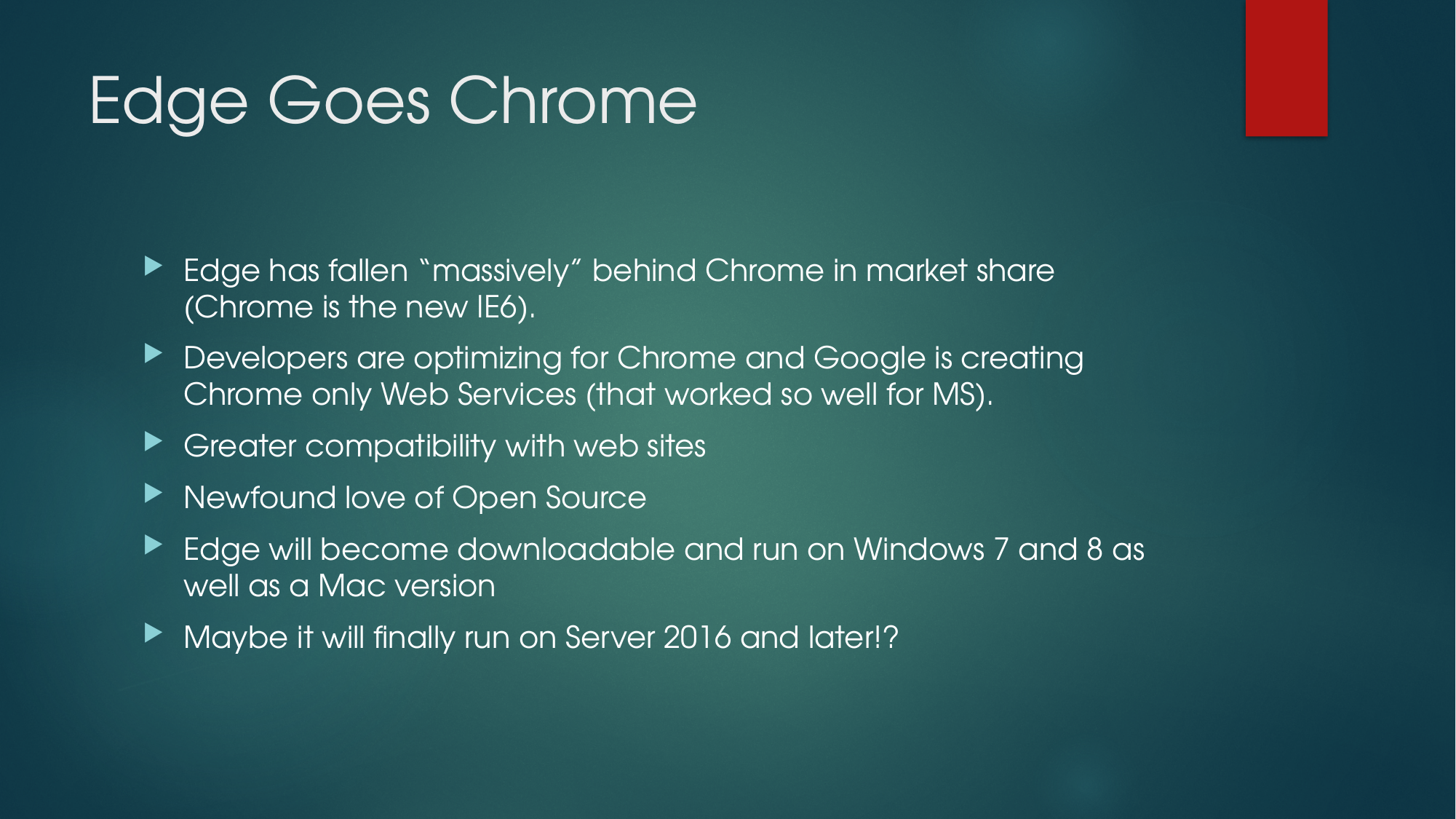

# Edge Goes Chrome
Edge has fallen “massively” behind Chrome in market share (Chrome is the new IE6).
Developers are optimizing for Chrome and Google is creating Chrome only Web Services (that worked so well for MS).
Greater compatibility with web sites
Newfound love of Open Source
Edge will become downloadable and run on Windows 7 and 8 as well as a Mac version
Maybe it will finally run on Server 2016 and later!?